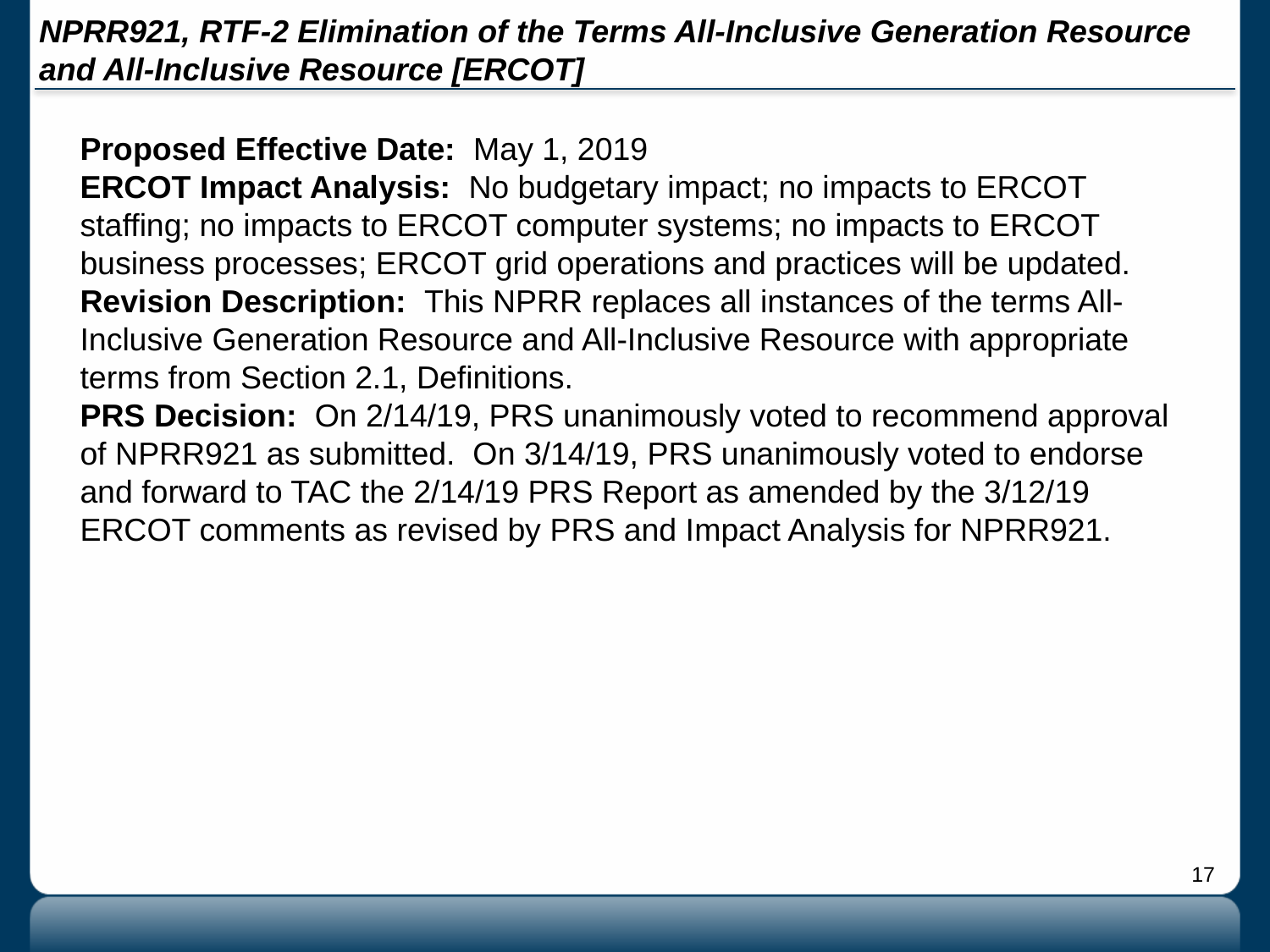

# NPRR921, RTF-2 Elimination of the Terms All-Inclusive Generation Resource and All-Inclusive Resource [ERCOT]
Proposed Effective Date:  May 1, 2019
ERCOT Impact Analysis:  No budgetary impact; no impacts to ERCOT staffing; no impacts to ERCOT computer systems; no impacts to ERCOT business processes; ERCOT grid operations and practices will be updated.
Revision Description:  This NPRR replaces all instances of the terms All-Inclusive Generation Resource and All-Inclusive Resource with appropriate terms from Section 2.1, Definitions.
PRS Decision:  On 2/14/19, PRS unanimously voted to recommend approval of NPRR921 as submitted.  On 3/14/19, PRS unanimously voted to endorse and forward to TAC the 2/14/19 PRS Report as amended by the 3/12/19 ERCOT comments as revised by PRS and Impact Analysis for NPRR921.